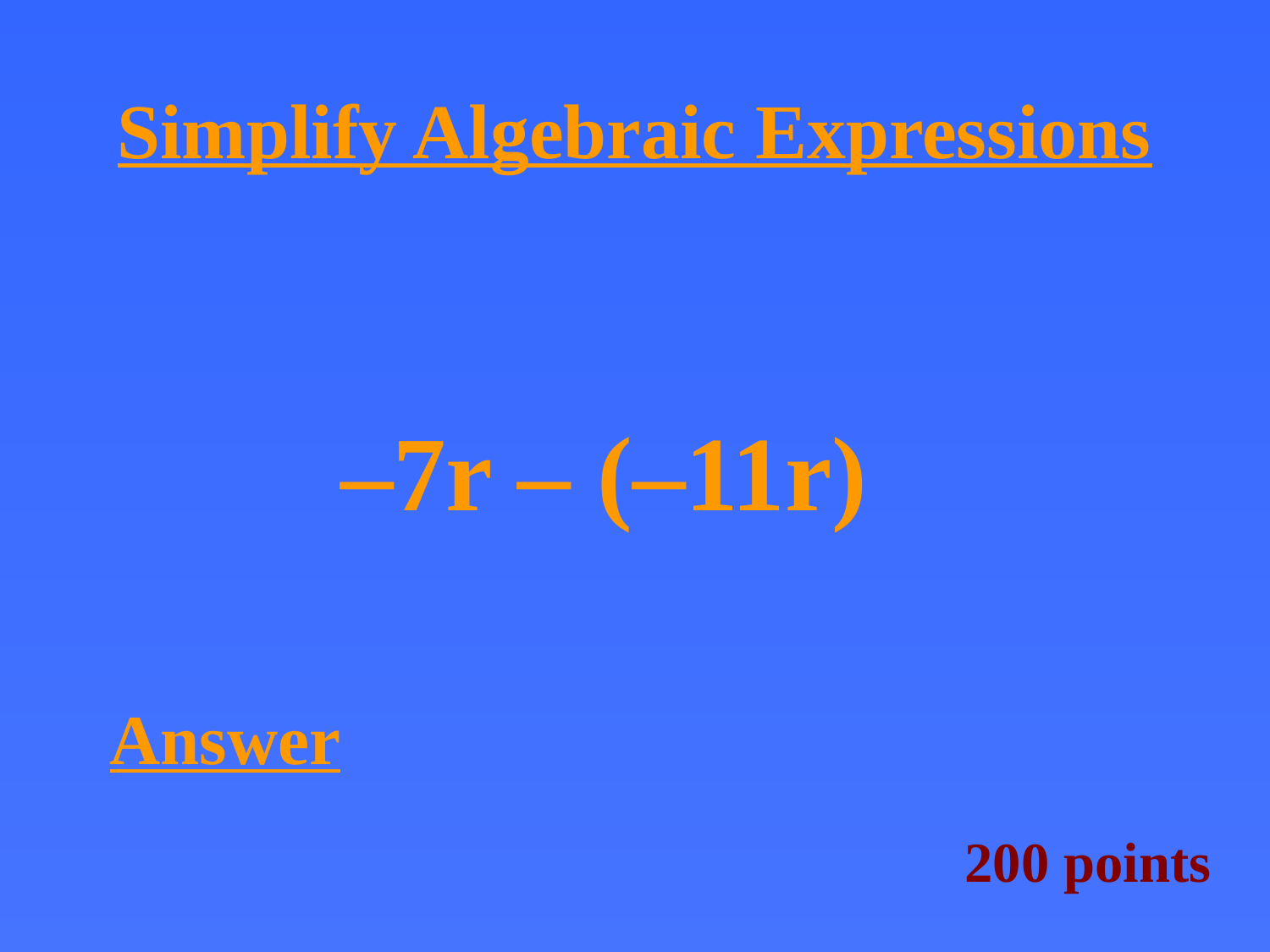

# Simplify Algebraic Expressions

–7r – (–11r)

Answer

200 points